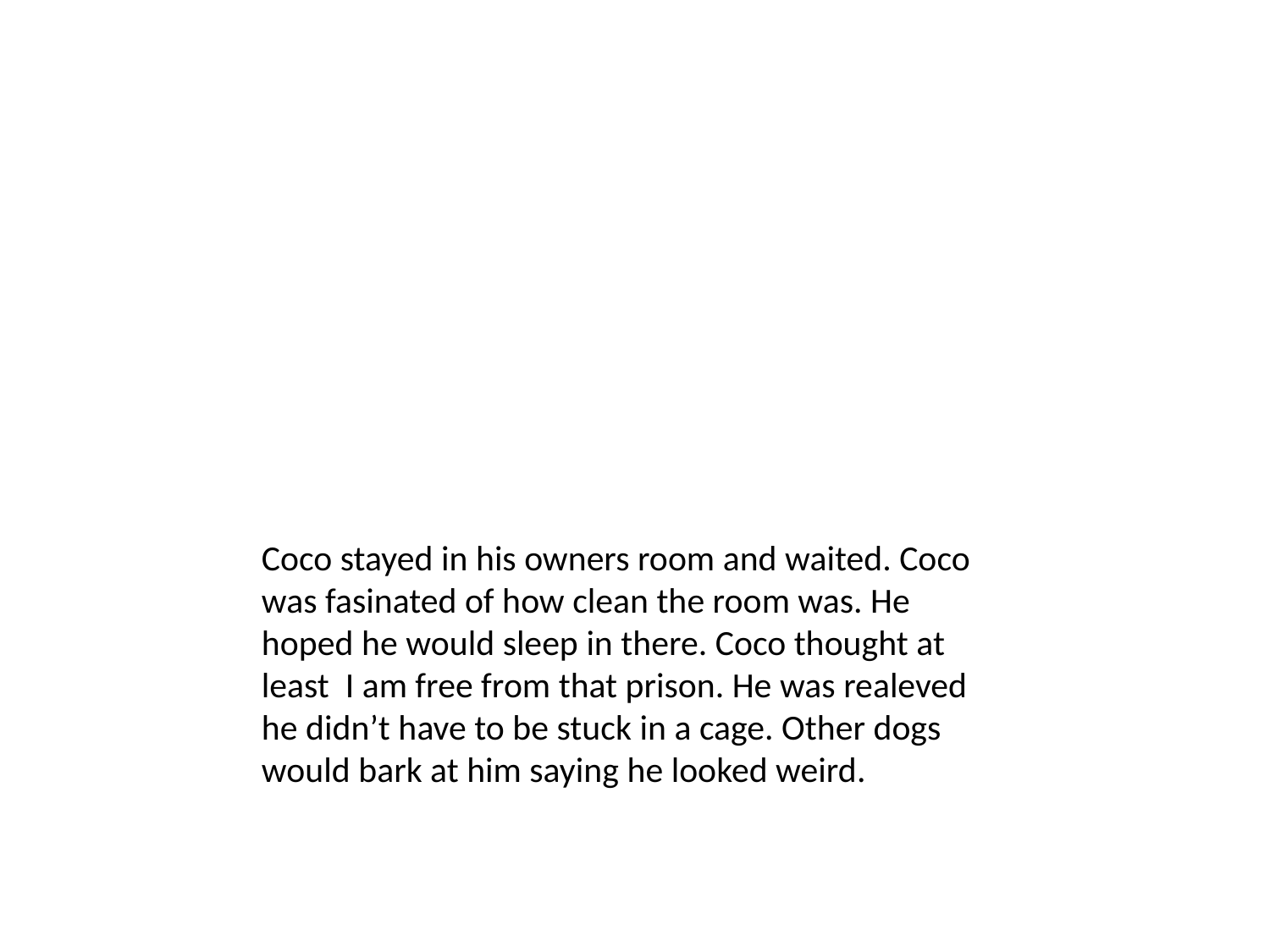

Coco stayed in his owners room and waited. Coco was fasinated of how clean the room was. He hoped he would sleep in there. Coco thought at least  I am free from that prison. He was realeved he didn’t have to be stuck in a cage. Other dogs would bark at him saying he looked weird.